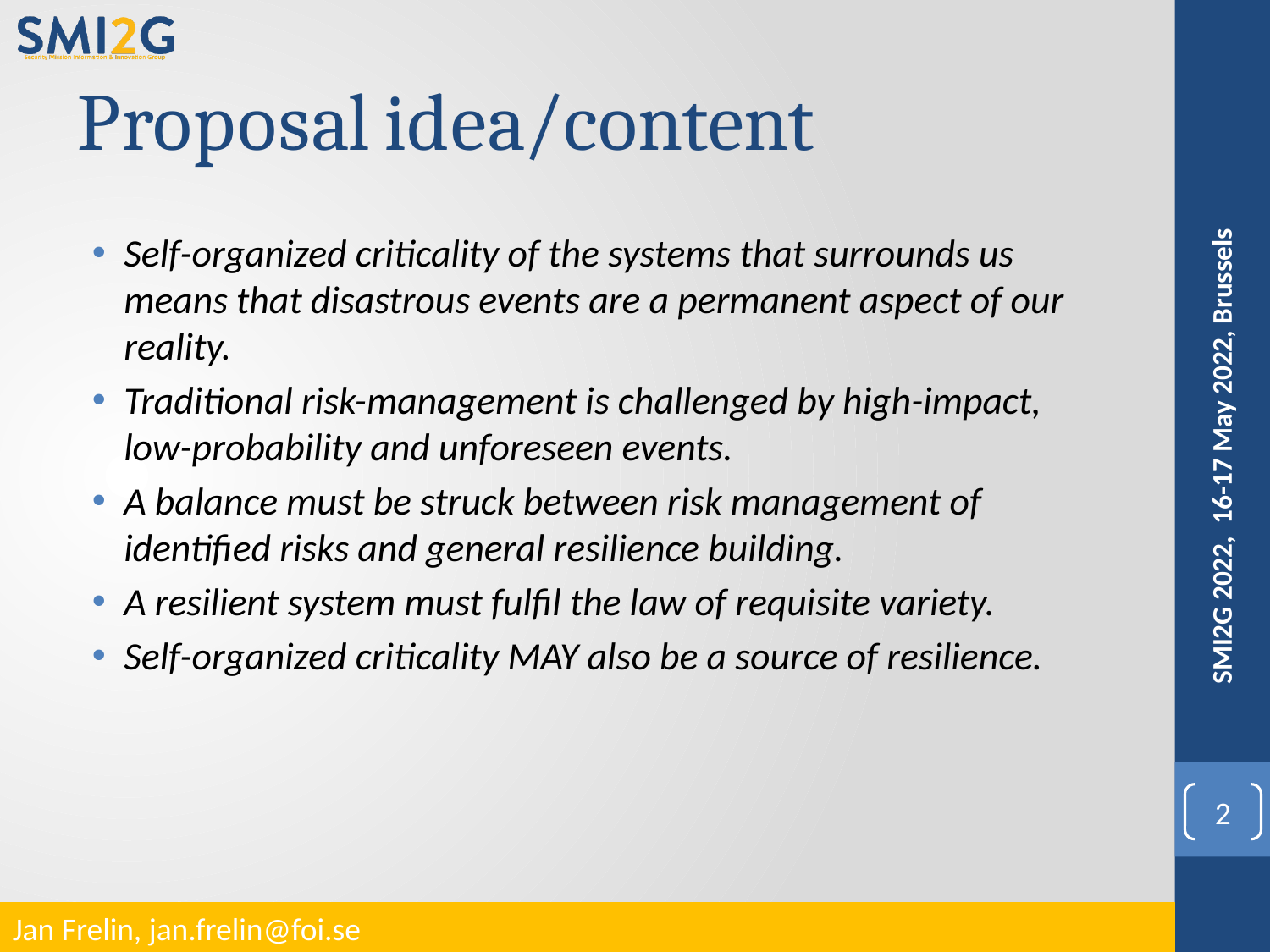

# Proposal idea/content
Self-organized criticality of the systems that surrounds us means that disastrous events are a permanent aspect of our reality.
Traditional risk-management is challenged by high-impact, low-probability and unforeseen events.
A balance must be struck between risk management of identified risks and general resilience building.
A resilient system must fulfil the law of requisite variety.
Self-organized criticality MAY also be a source of resilience.
SMI2G 2022,  16-17 May 2022, Brussels
2
Jan Frelin, jan.frelin@foi.se